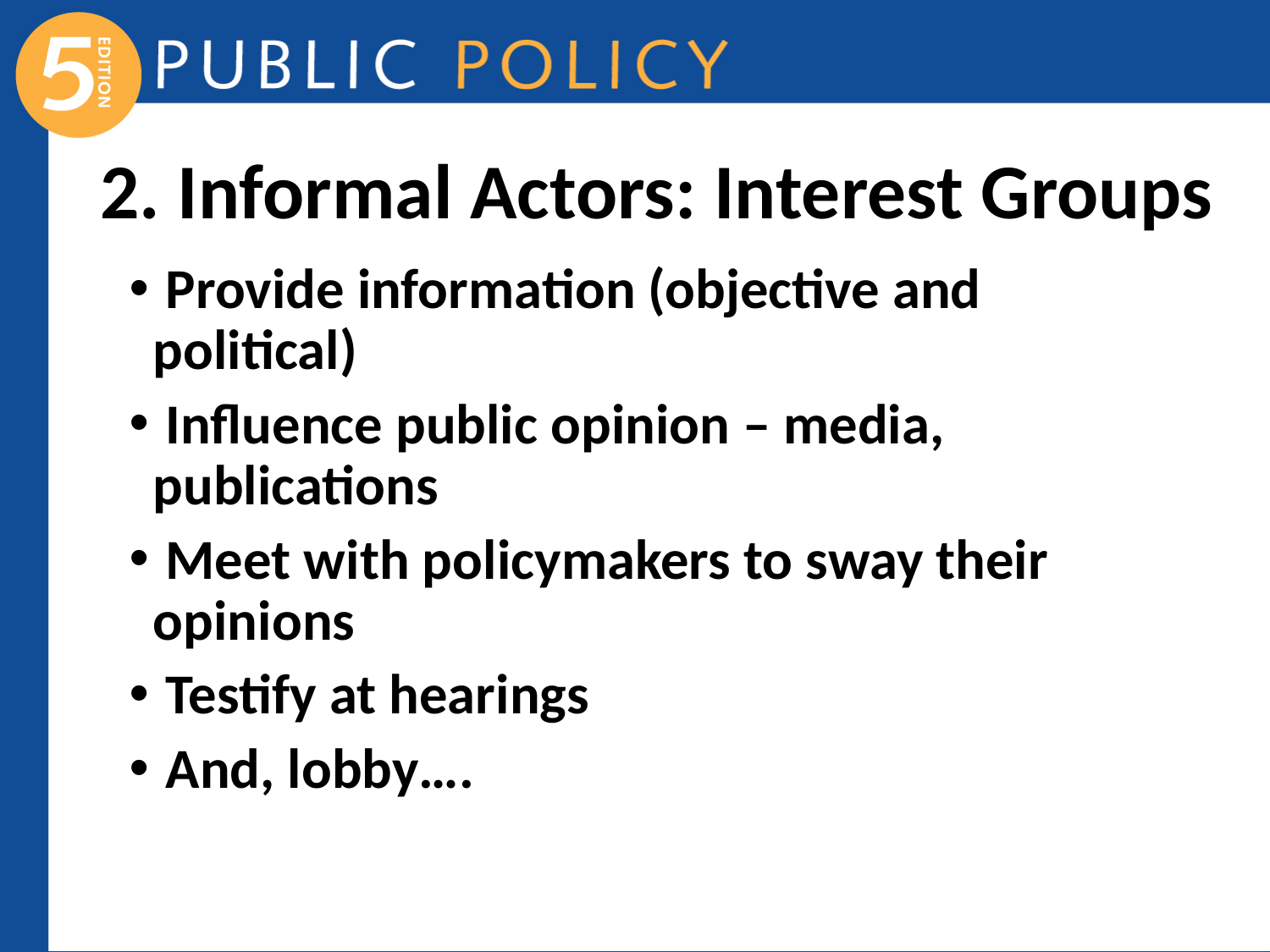

# 2. Informal Actors: Interest Groups
 Provide information (objective and political)
 Influence public opinion – media, publications
 Meet with policymakers to sway their  opinions
 Testify at hearings
 And, lobby….